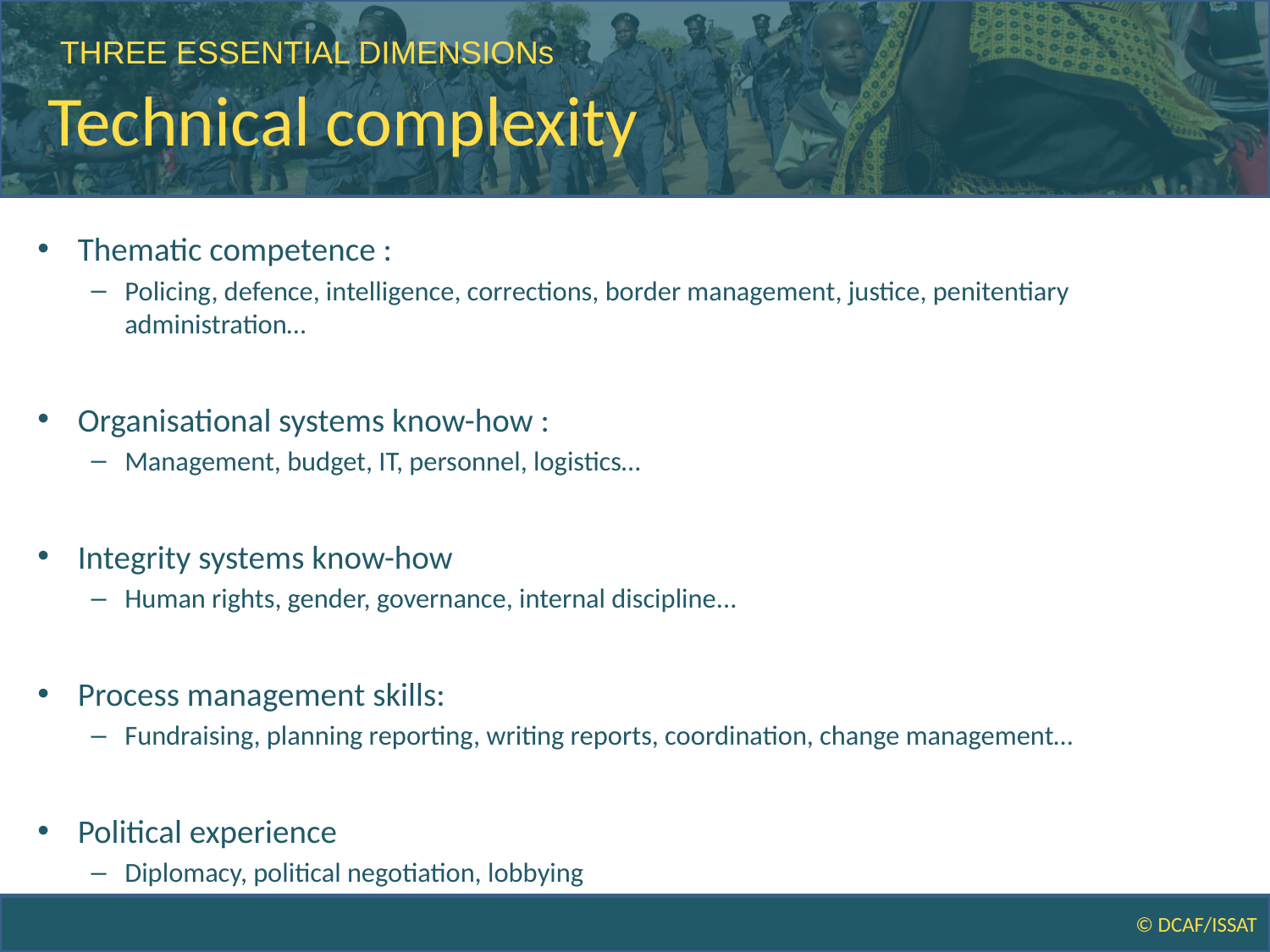

THREE ESSENTIAL DIMENSIONs
# Technical complexity
Thematic competence :
Policing, defence, intelligence, corrections, border management, justice, penitentiary administration…

Organisational systems know-how :
Management, budget, IT, personnel, logistics…

Integrity systems know-how
Human rights, gender, governance, internal discipline...

Process management skills:
Fundraising, planning reporting, writing reports, coordination, change management…

Political experience
Diplomacy, political negotiation, lobbying